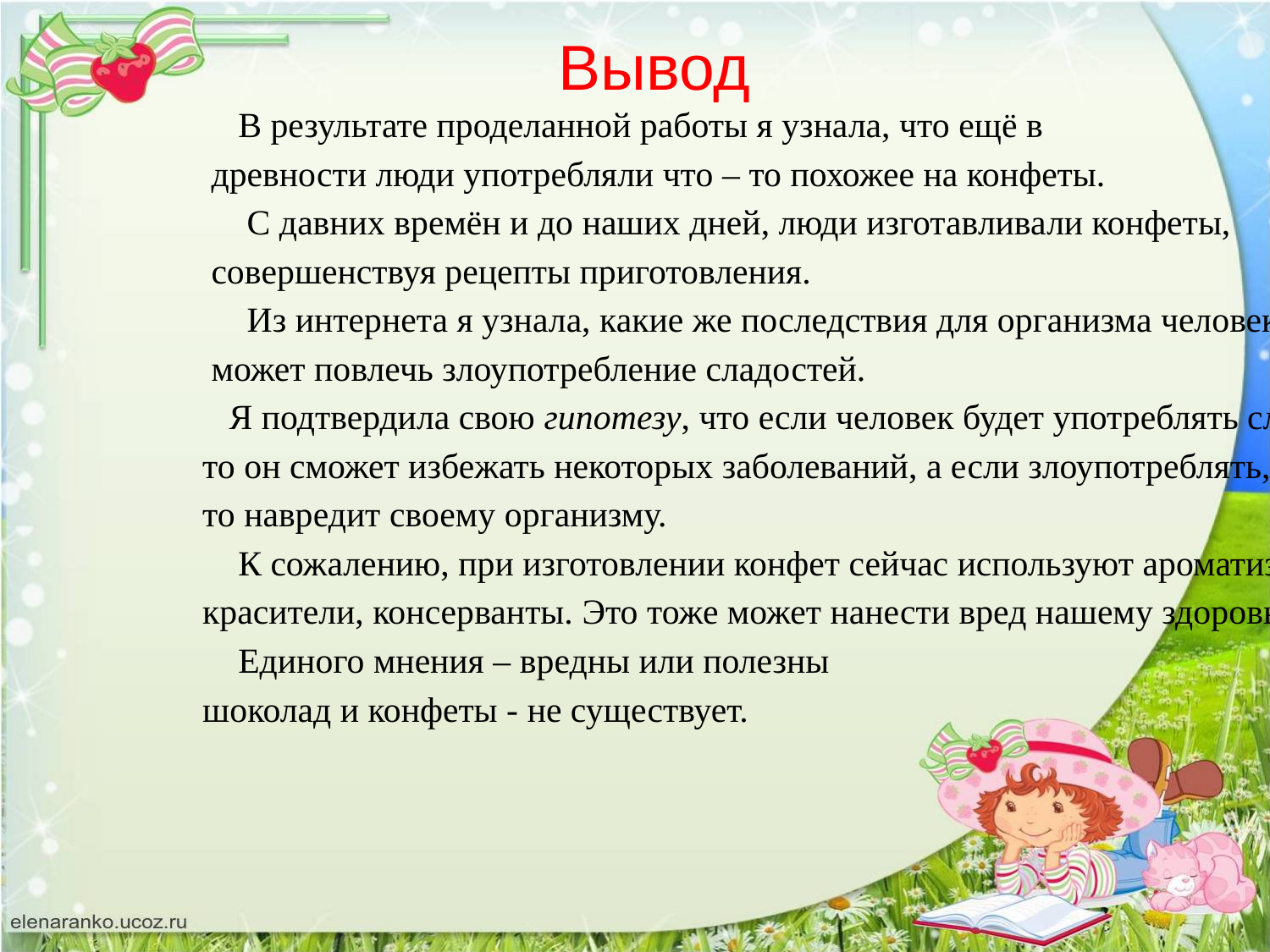

Вывод
    В результате проделанной работы я узнала, что ещё в
 древности люди употребляли что – то похожее на конфеты.
     С давних времён и до наших дней, люди изготавливали конфеты,
 совершенствуя рецепты приготовления.
     Из интернета я узнала, какие же последствия для организма человека
 может повлечь злоупотребление сладостей.
   Я подтвердила свою гипотезу, что если человек будет употреблять сладости в меру,
то он сможет избежать некоторых заболеваний, а если злоупотреблять,
то навредит своему организму.
    К сожалению, при изготовлении конфет сейчас используют ароматизаторы,
красители, консерванты. Это тоже может нанести вред нашему здоровью.
    Единого мнения – вредны или полезны
шоколад и конфеты - не существует.